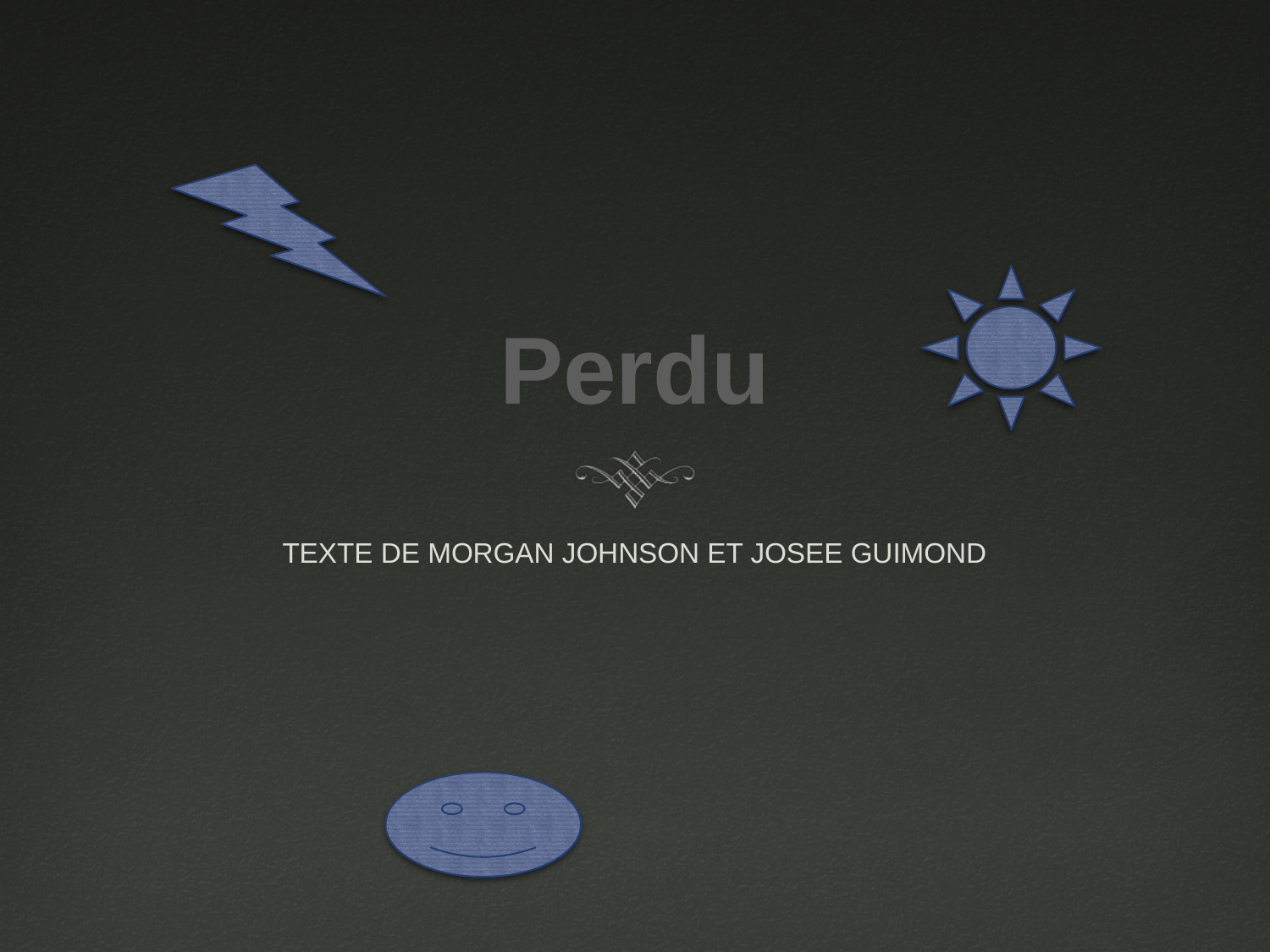

# Perdu

TEXTE DE MORGAN JOHNSON ET JOSEE GUIMOND